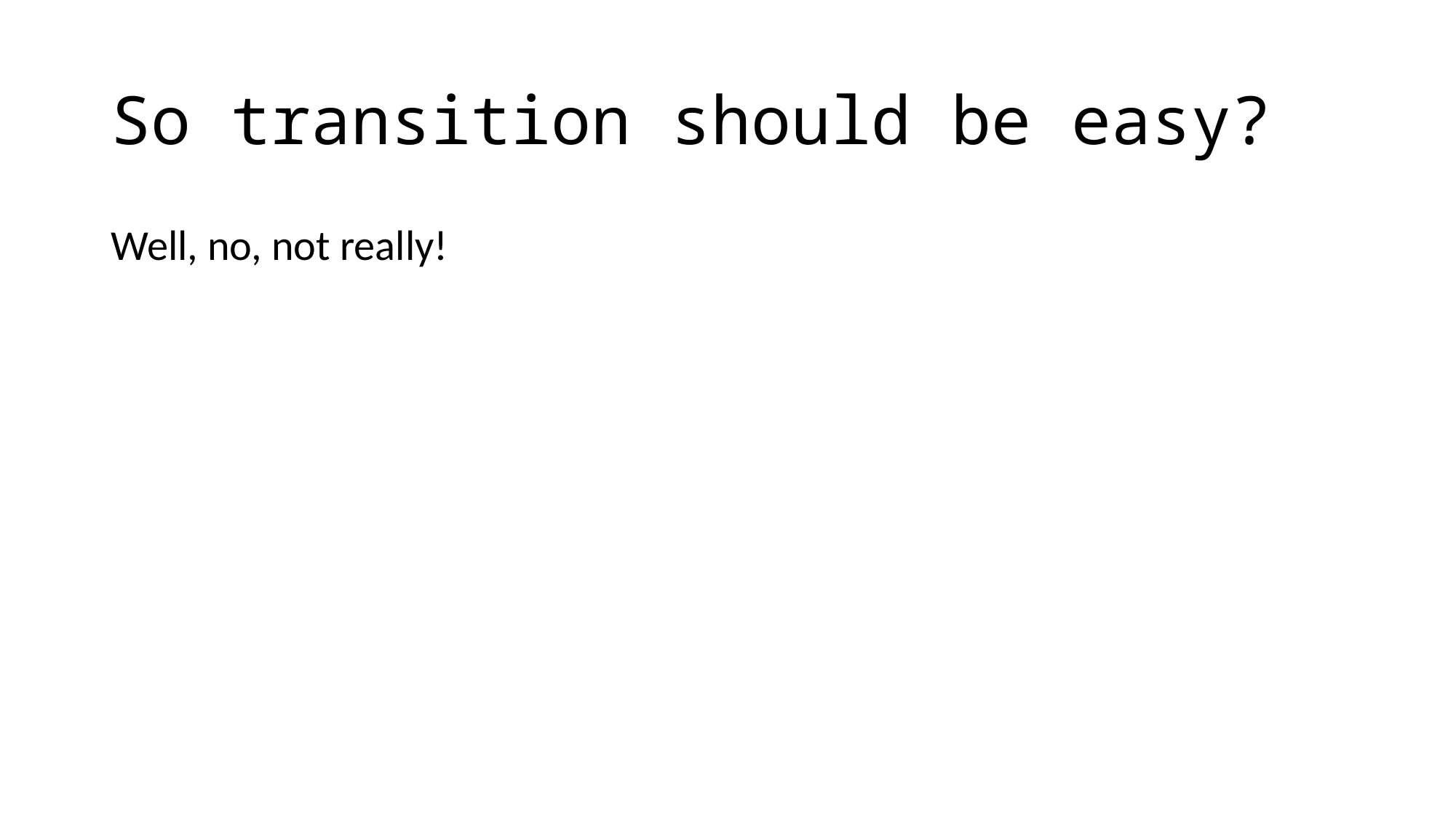

# So transition should be easy?
Well, no, not really!